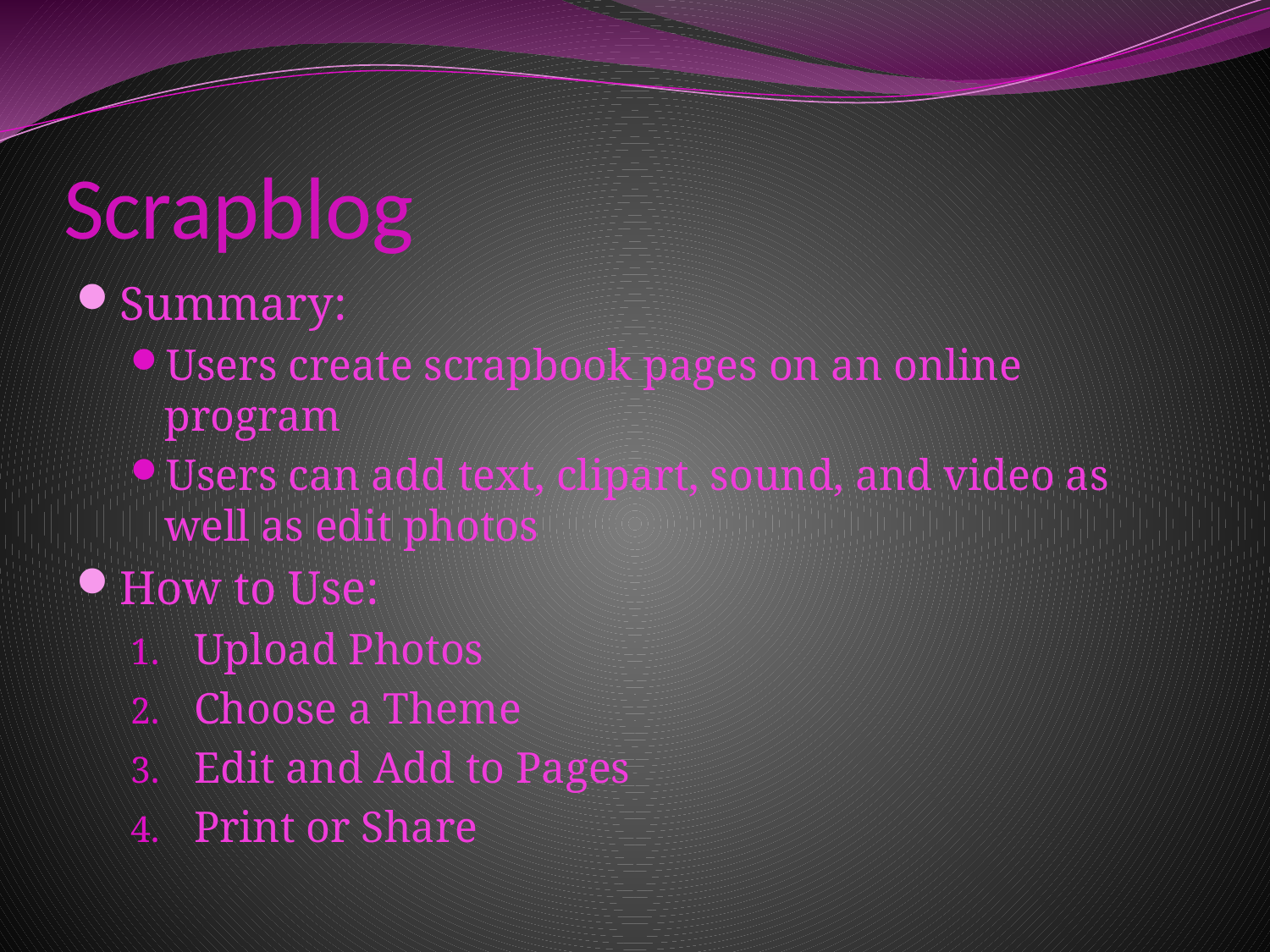

# Scrapblog
Summary:
Users create scrapbook pages on an online program
Users can add text, clipart, sound, and video as well as edit photos
How to Use:
Upload Photos
Choose a Theme
Edit and Add to Pages
Print or Share